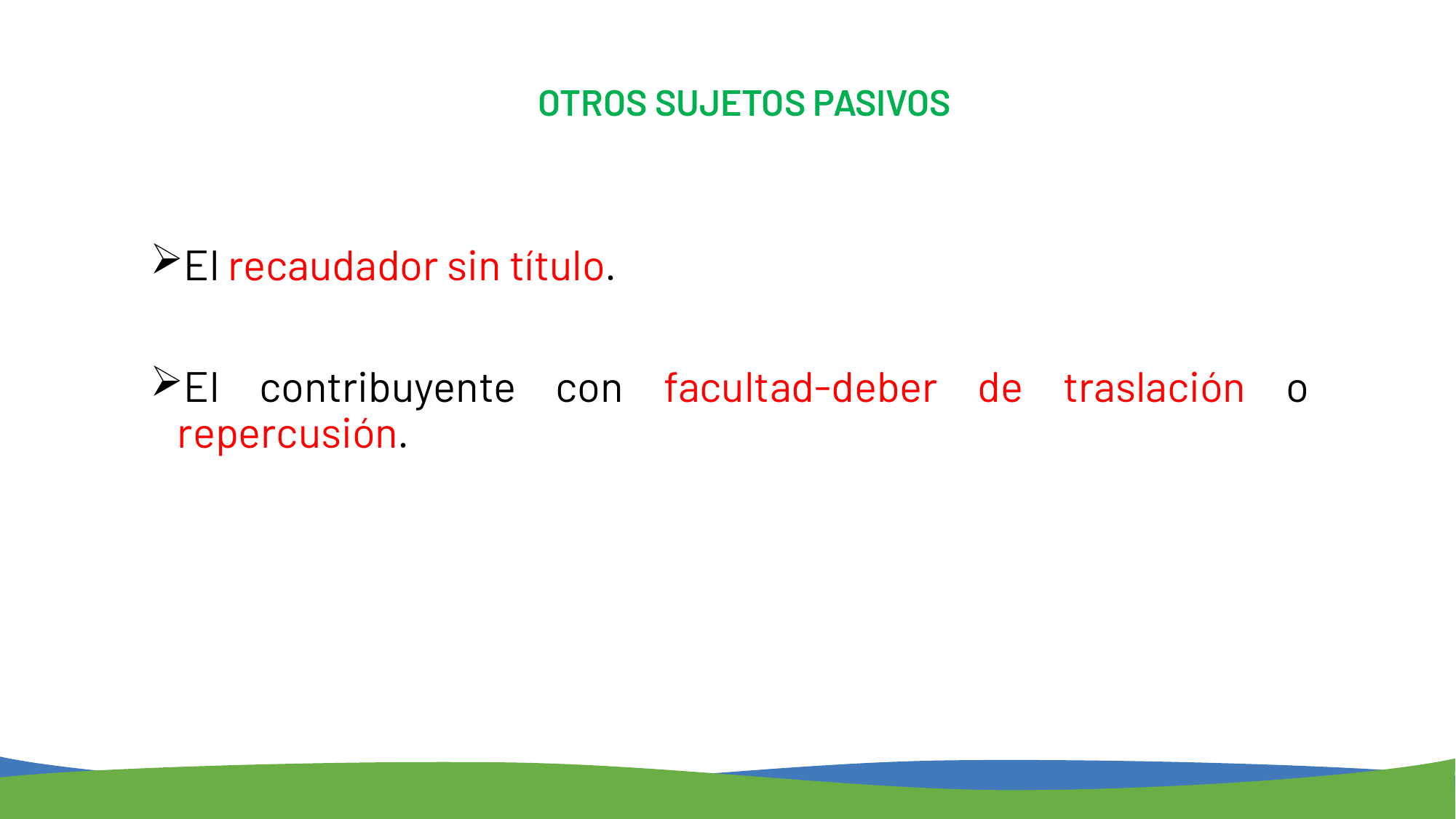

OTROS SUJETOS PASIVOS

El recaudador sin título.

El contribuyente con facultad-deber de traslación o repercusión.